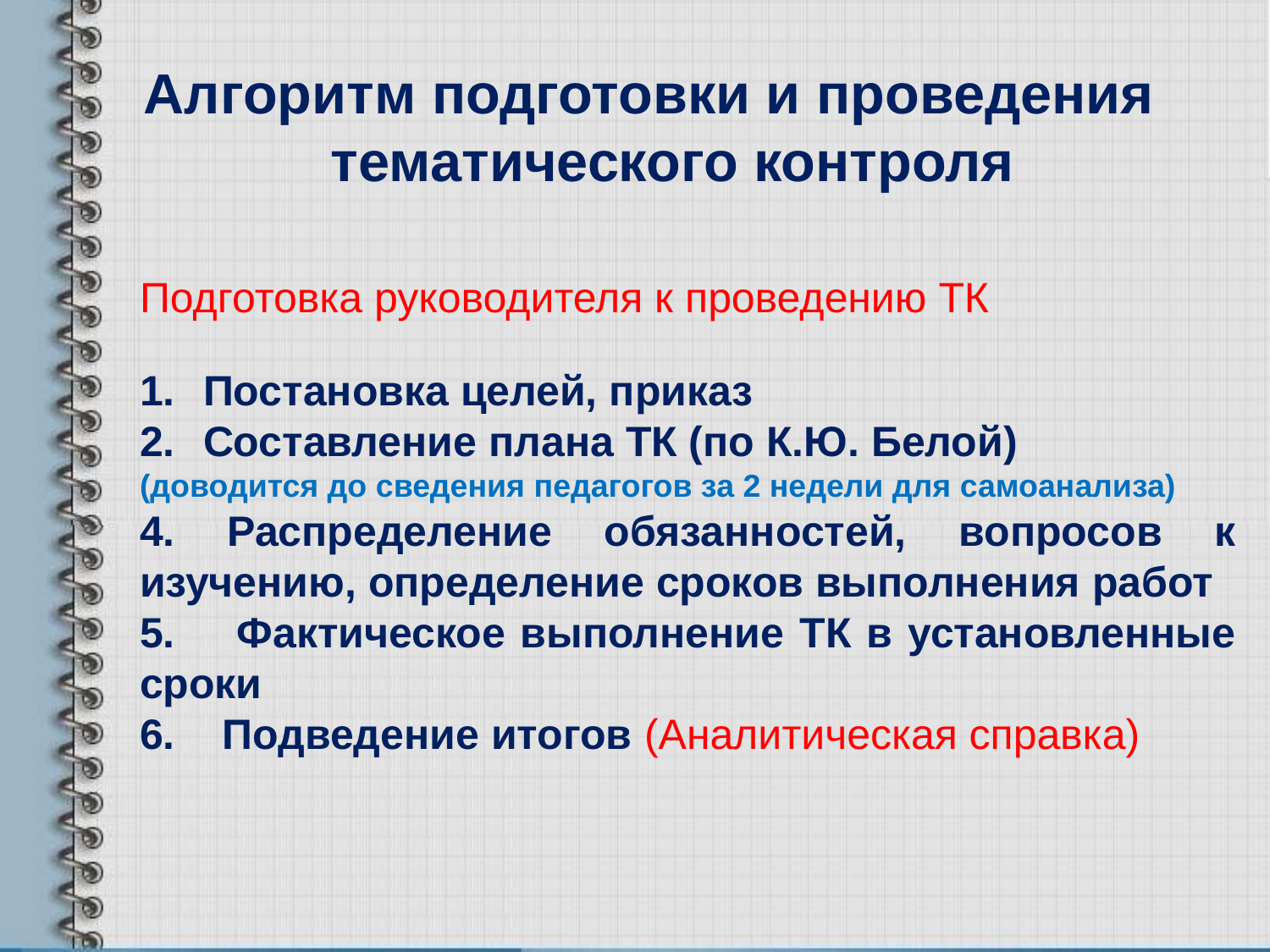

# Алгоритм подготовки и проведения    тематического контроля
Подготовка руководителя к проведению ТК

Постановка целей, приказ
Составление плана ТК (по К.Ю. Белой)
(доводится до сведения педагогов за 2 недели для самоанализа)
4. Распределение обязанностей, вопросов к изучению, определение сроков выполнения работ
5.    Фактическое выполнение ТК в установленные сроки
6.    Подведение итогов (Аналитическая справка)